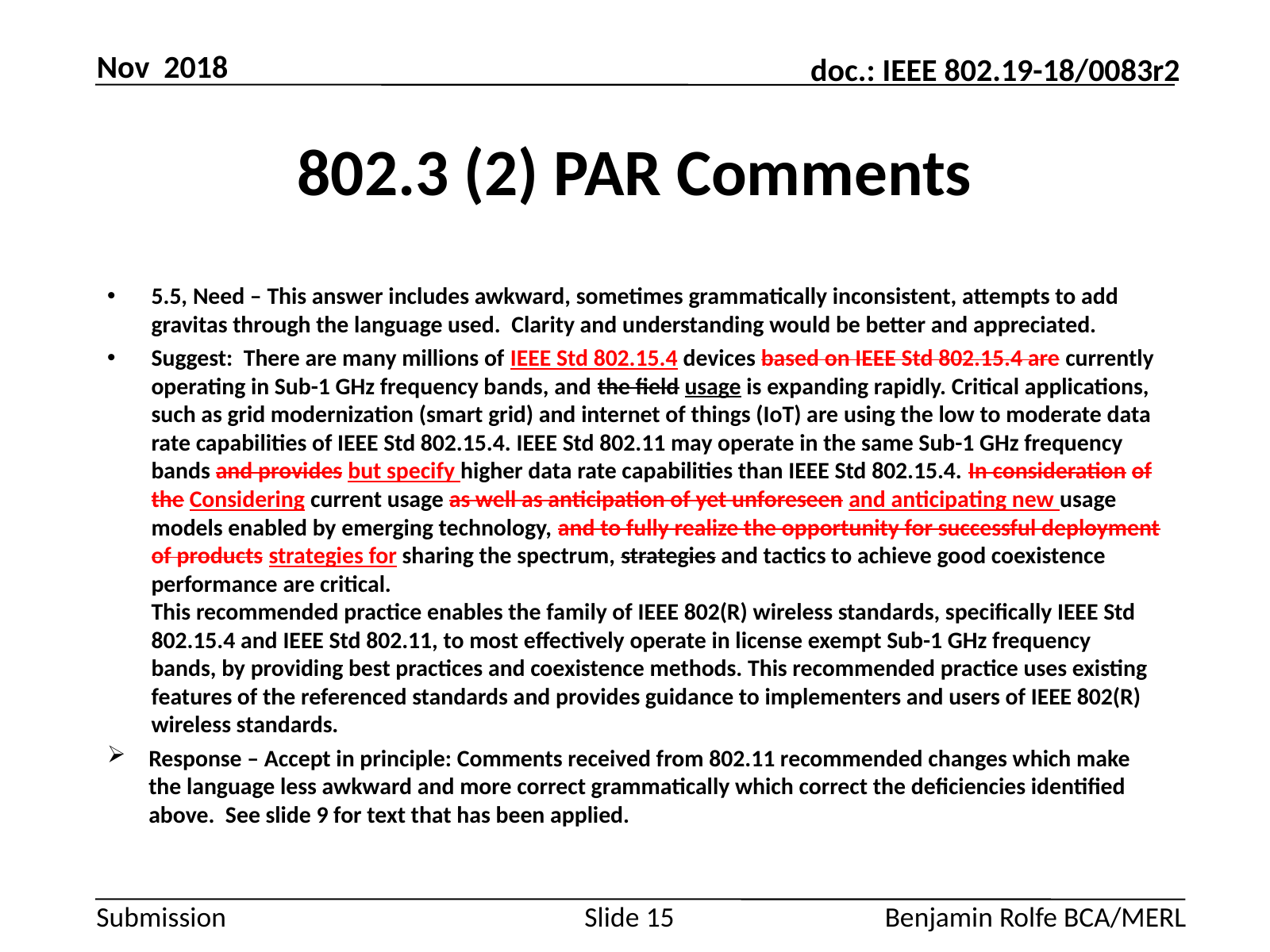

Nov  2018
# 802.3 (2) PAR Comments
5.5, Need – This answer includes awkward, sometimes grammatically inconsistent, attempts to add gravitas through the language used.  Clarity and understanding would be better and appreciated.
Suggest:  There are many millions of IEEE Std 802.15.4 devices based on IEEE Std 802.15.4 are currently operating in Sub-1 GHz frequency bands, and the field usage is expanding rapidly. Critical applications, such as grid modernization (smart grid) and internet of things (IoT) are using the low to moderate data rate capabilities of IEEE Std 802.15.4. IEEE Std 802.11 may operate in the same Sub-1 GHz frequency bands and provides but specify higher data rate capabilities than IEEE Std 802.15.4. In consideration of the Considering current usage as well as anticipation of yet unforeseen and anticipating new usage models enabled by emerging technology, and to fully realize the opportunity for successful deployment of products strategies for sharing the spectrum, strategies and tactics to achieve good coexistence performance are critical.
This recommended practice enables the family of IEEE 802(R) wireless standards, specifically IEEE Std 802.15.4 and IEEE Std 802.11, to most effectively operate in license exempt Sub-1 GHz frequency bands, by providing best practices and coexistence methods. This recommended practice uses existing features of the referenced standards and provides guidance to implementers and users of IEEE 802(R) wireless standards.
Response – Accept in principle: Comments received from 802.11 recommended changes which make the language less awkward and more correct grammatically which correct the deficiencies identified above.  See slide 9 for text that has been applied.
Slide 15
Benjamin Rolfe BCA/MERL